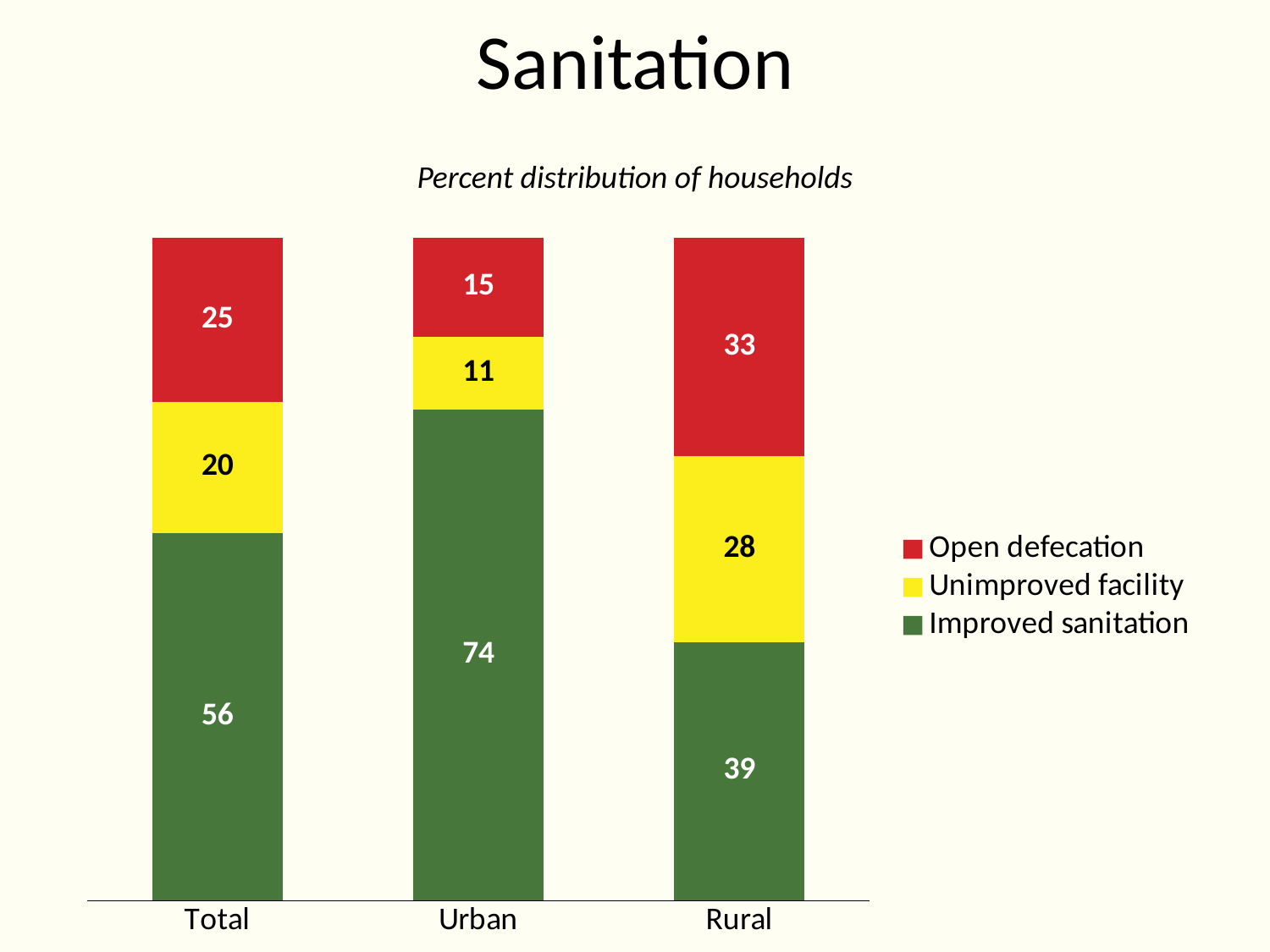

# Sanitation
Percent distribution of households

### Chart

| Category | Improved sanitation | Unimproved facility | Open defecation |
|---|---|---|---|
| Total | 56.0 | 20.0 | 25.0 |
| Urban | 74.0 | 11.0 | 15.0 |
| Rural | 39.0 | 28.0 | 33.0 |